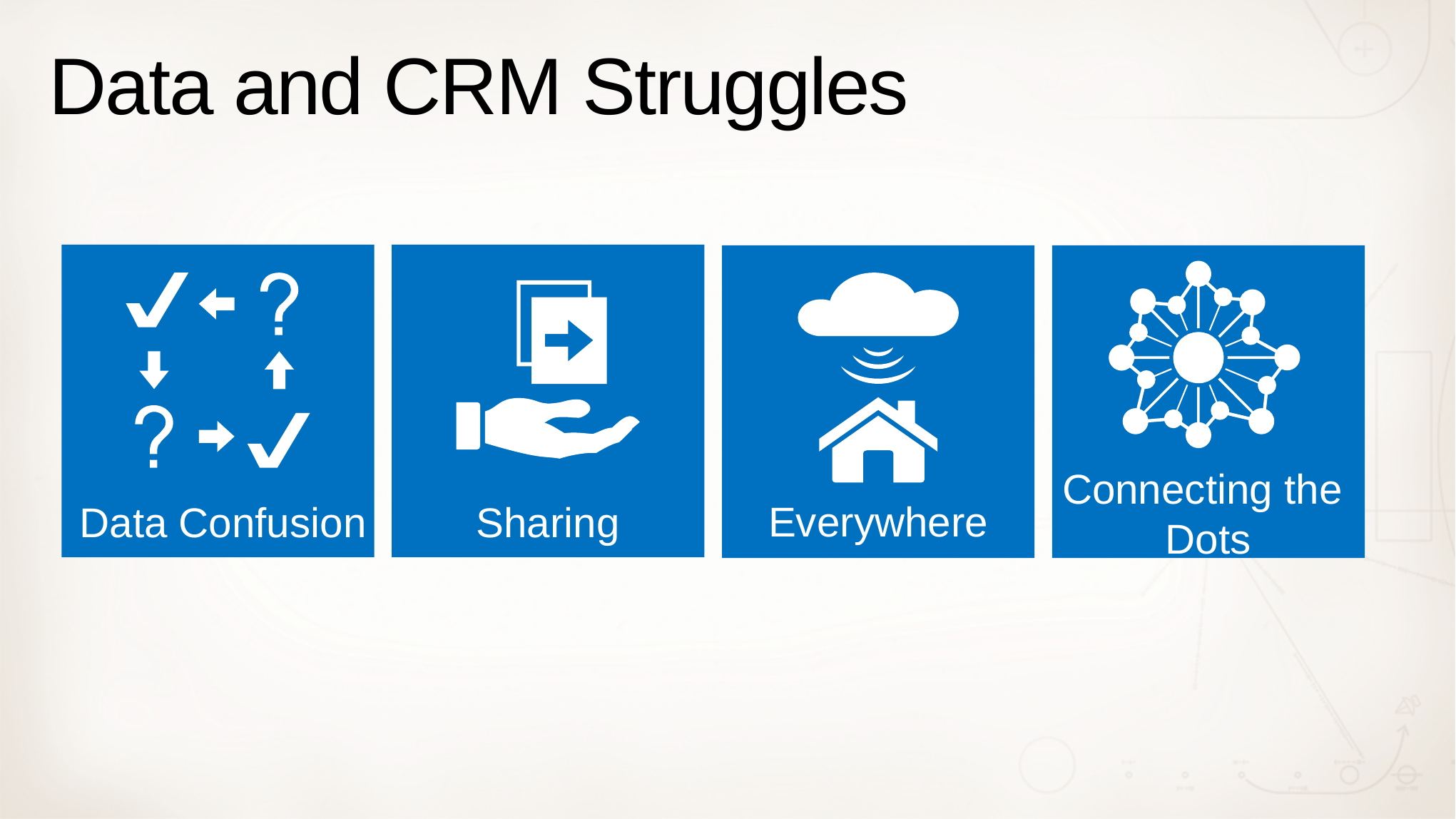

# Data and CRM Struggles

Connecting the
Dots
Everywhere
Sharing
Data Confusion